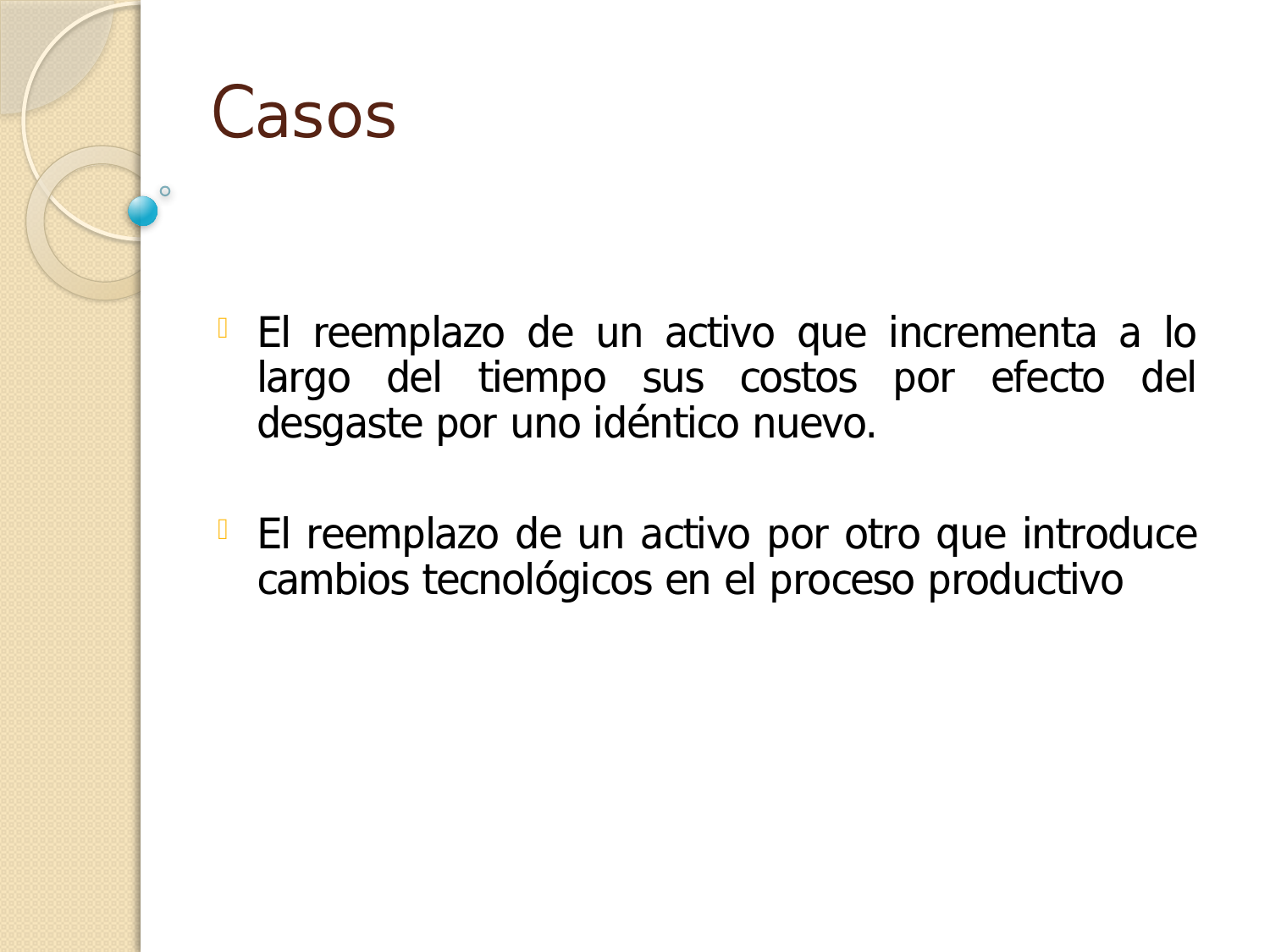

# Casos

El reemplazo de un activo que incrementa a lo largo del tiempo sus costos por efecto del desgaste por uno idéntico nuevo.

El reemplazo de un activo por otro que introduce cambios tecnológicos en el proceso productivo